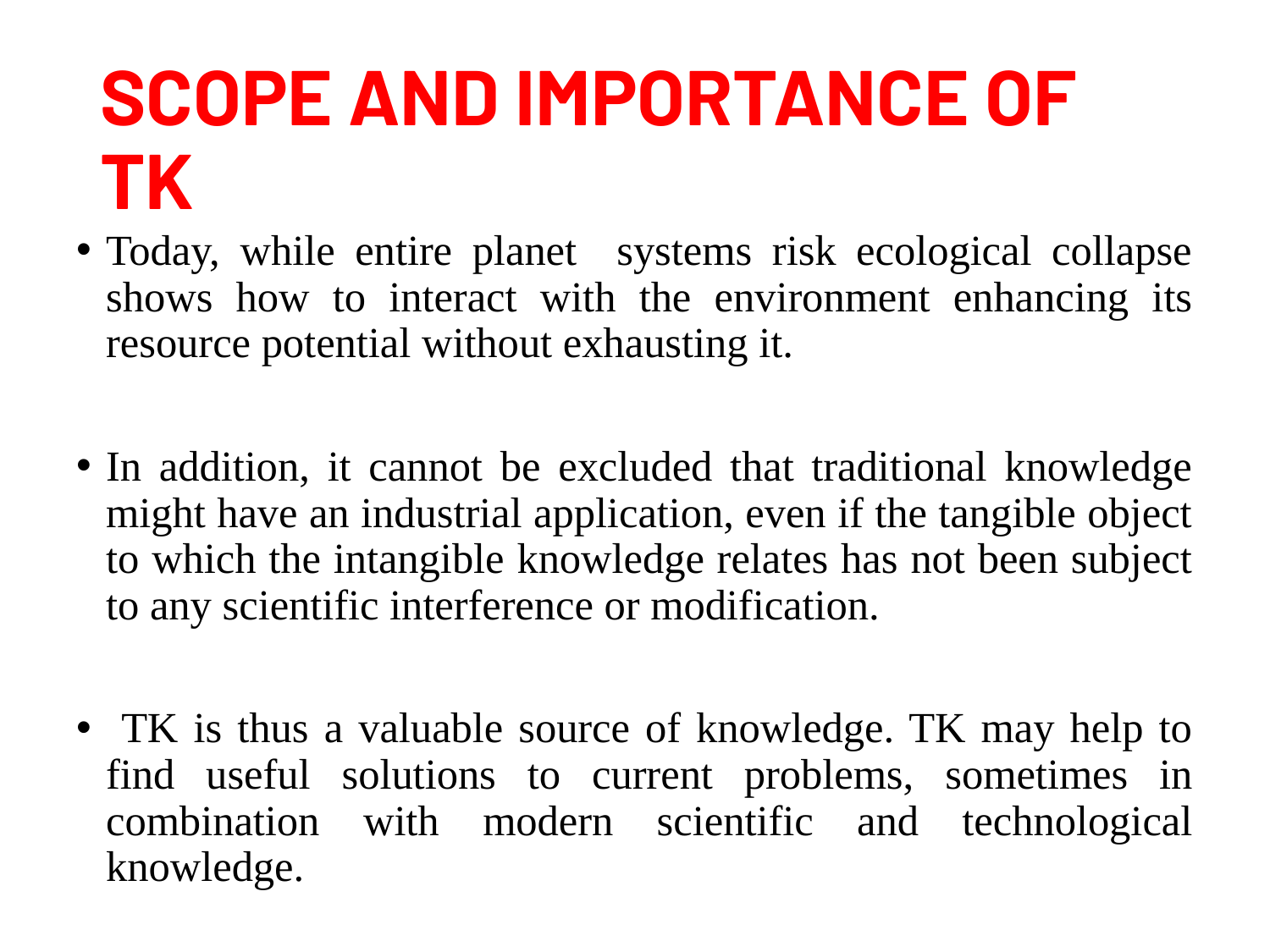

# SCOPE AND IMPORTANCE OF TK
Today, while entire planet  systems risk ecological collapse shows how to interact with the environment enhancing its resource potential without exhausting it.

In addition, it cannot be excluded that traditional knowledge might have an industrial application, even if the tangible object to which the intangible knowledge relates has not been subject to any scientific interference or modification.

 TK is thus a valuable source of knowledge. TK may help to find useful solutions to current problems, sometimes in combination with modern scientific and technological knowledge.